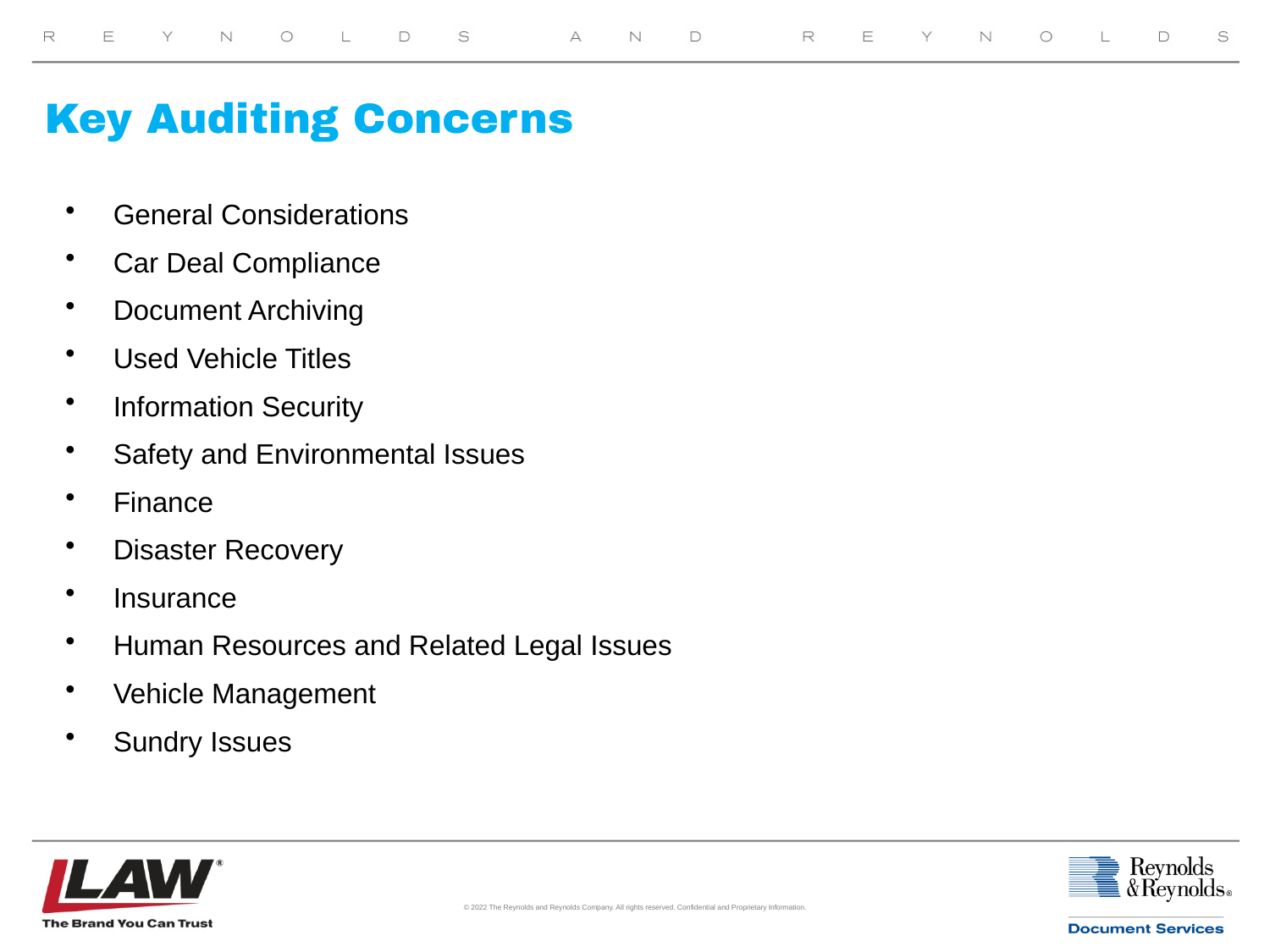

# Key Auditing Concerns
General Considerations
Car Deal Compliance
Document Archiving
Used Vehicle Titles
Information Security
Safety and Environmental Issues
Finance
Disaster Recovery
Insurance
Human Resources and Related Legal Issues
Vehicle Management
Sundry Issues